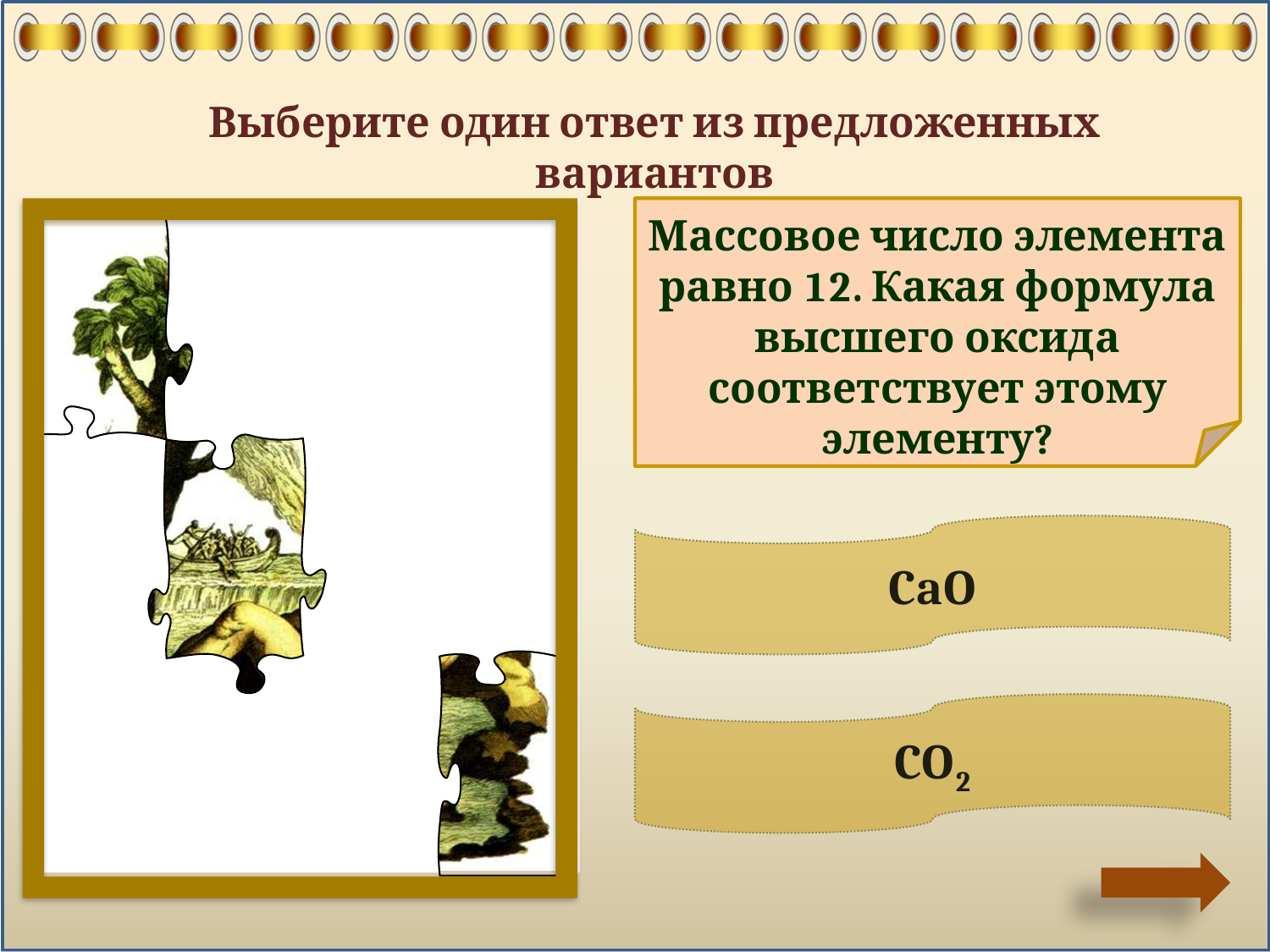

Выберите один ответ из предложенных вариантов

Массовое число элемента равно 12. Какая формула высшего оксида соответствует этому элементу?

CaO

CO2